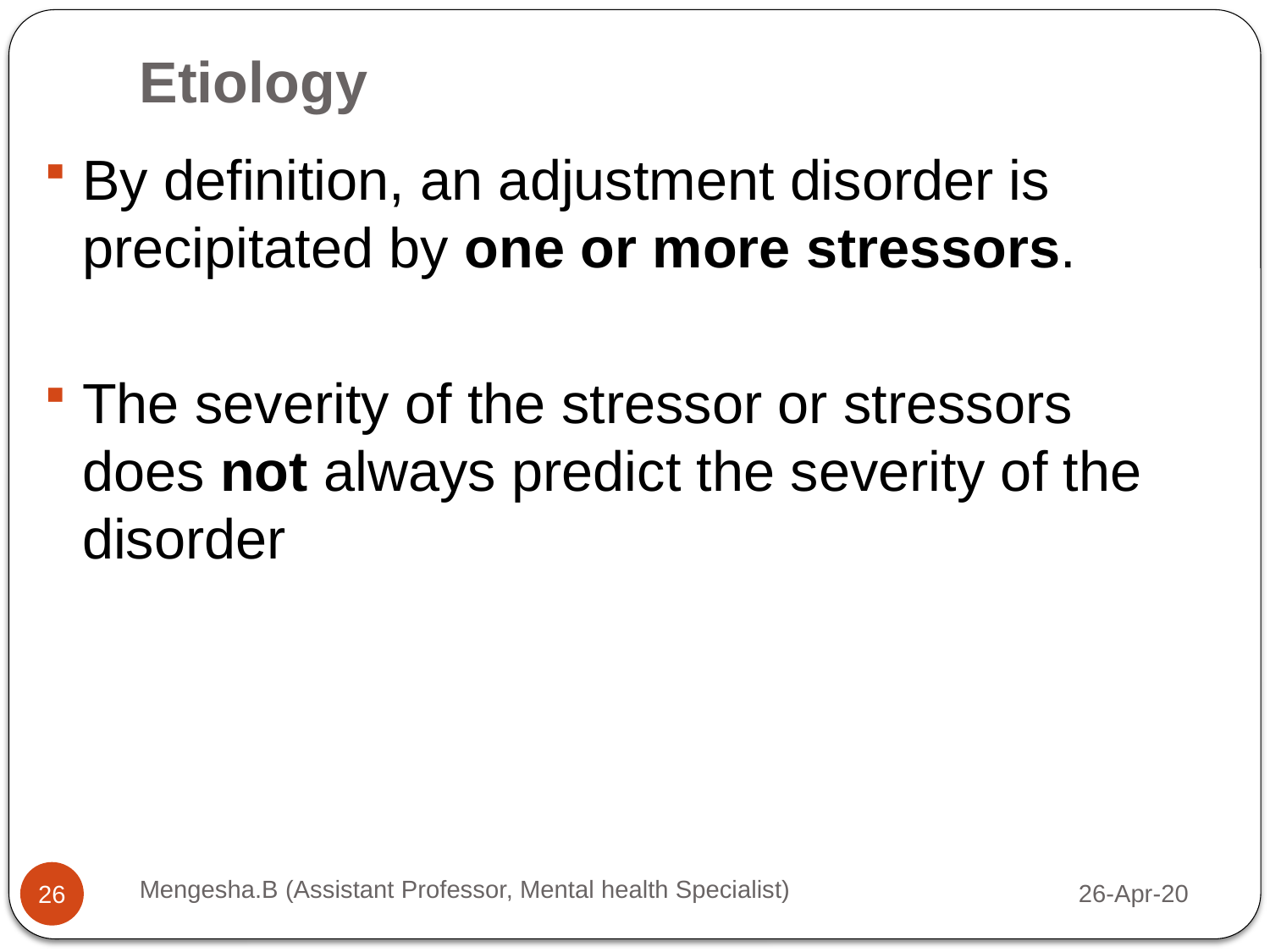

# Etiology
By definition, an adjustment disorder is precipitated by one or more stressors.

The severity of the stressor or stressors does not always predict the severity of the disorder
Mengesha.B (Assistant Professor, Mental health Specialist)
26-Apr-20
26